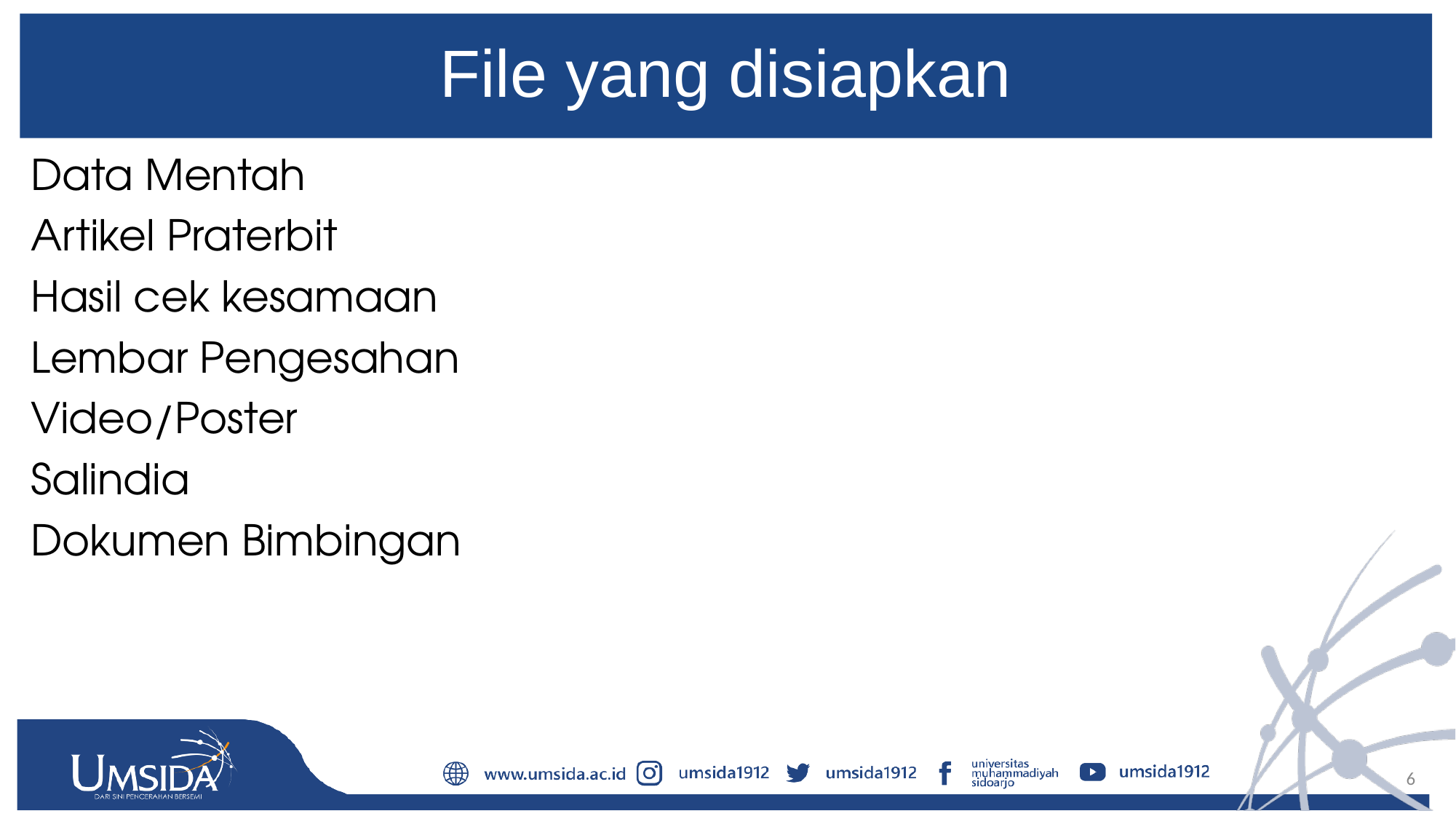

# File yang disiapkan
Data Mentah
Artikel Praterbit
Hasil cek kesamaan
Lembar Pengesahan
Video/Poster
Salindia
Dokumen Bimbingan